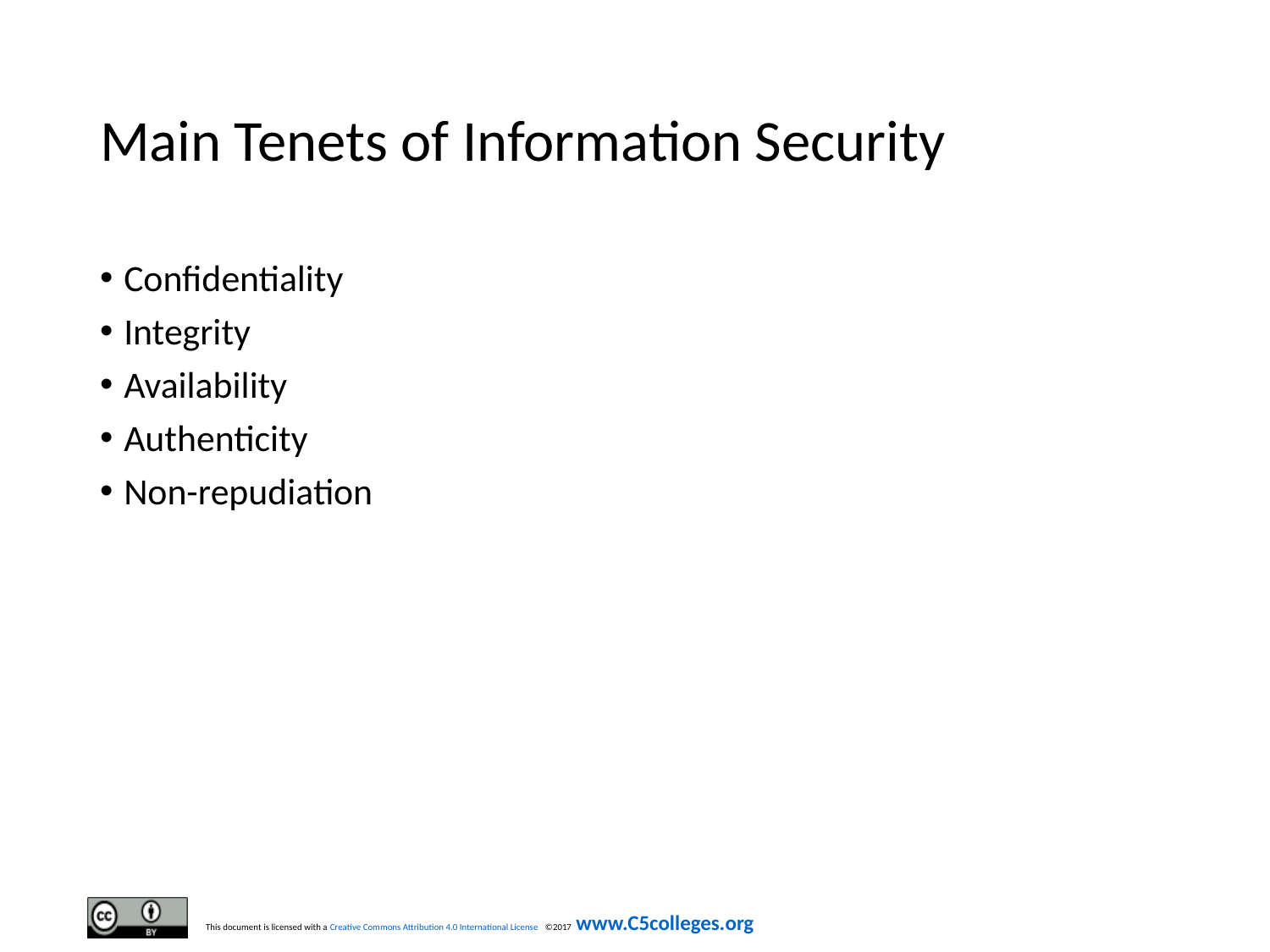

# Main Tenets of Information Security
Confidentiality
Integrity
Availability
Authenticity
Non-repudiation